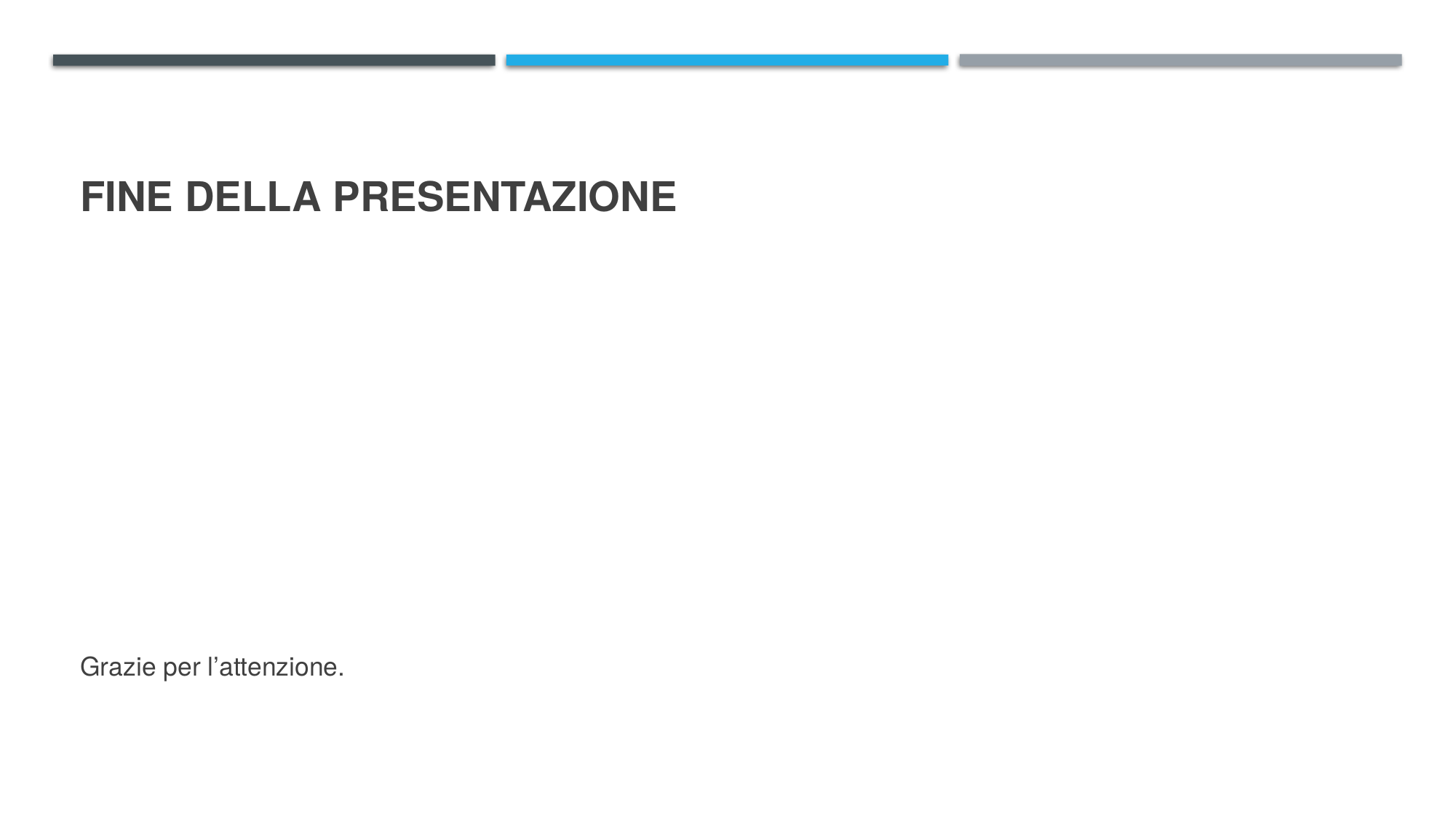

# Fine della presentazione

Grazie per l’attenzione.